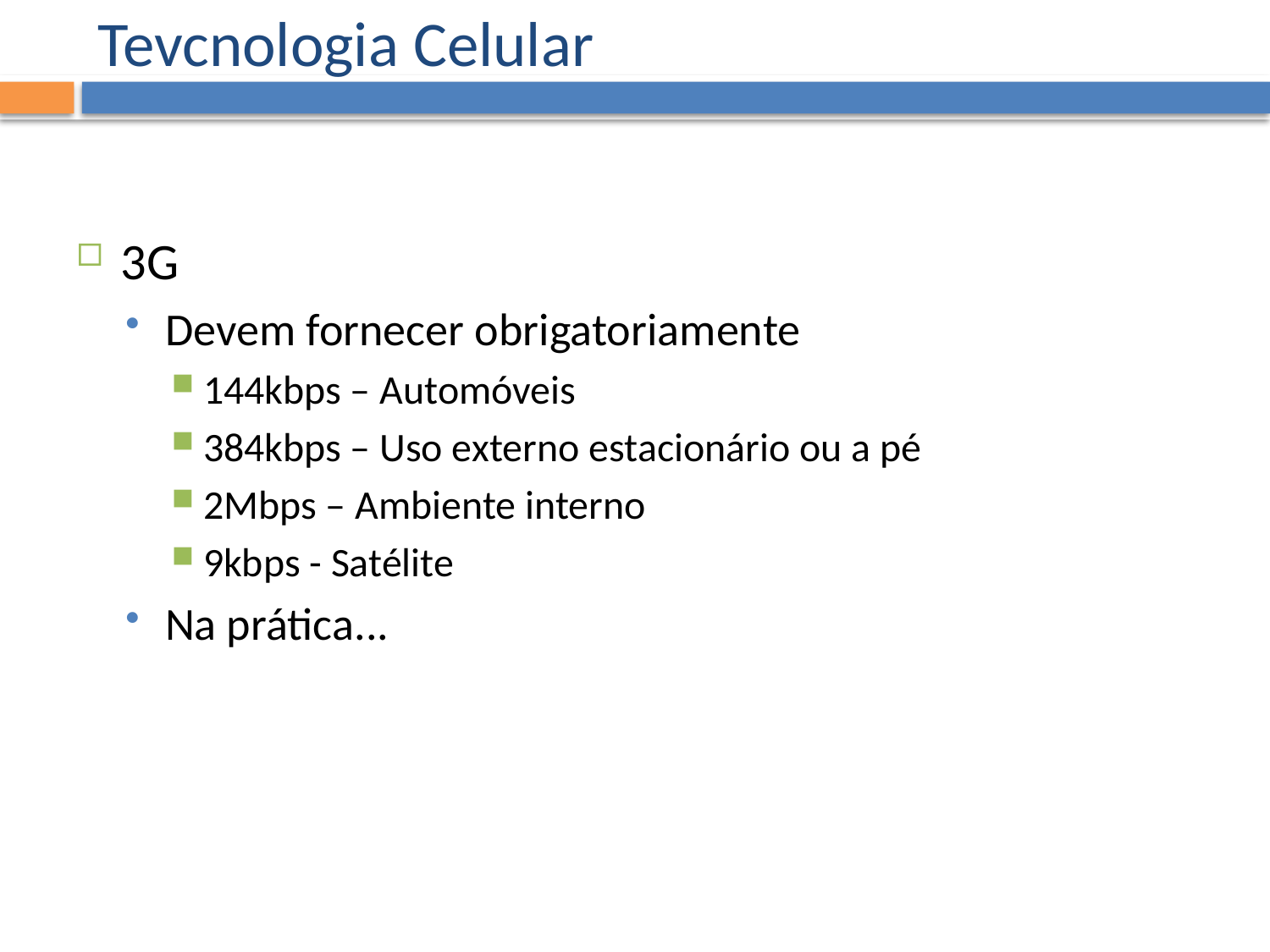

# Tevcnologia Celular
3G
Devem fornecer obrigatoriamente
144kbps – Automóveis
384kbps – Uso externo estacionário ou a pé
2Mbps – Ambiente interno
9kbps - Satélite
Na prática...